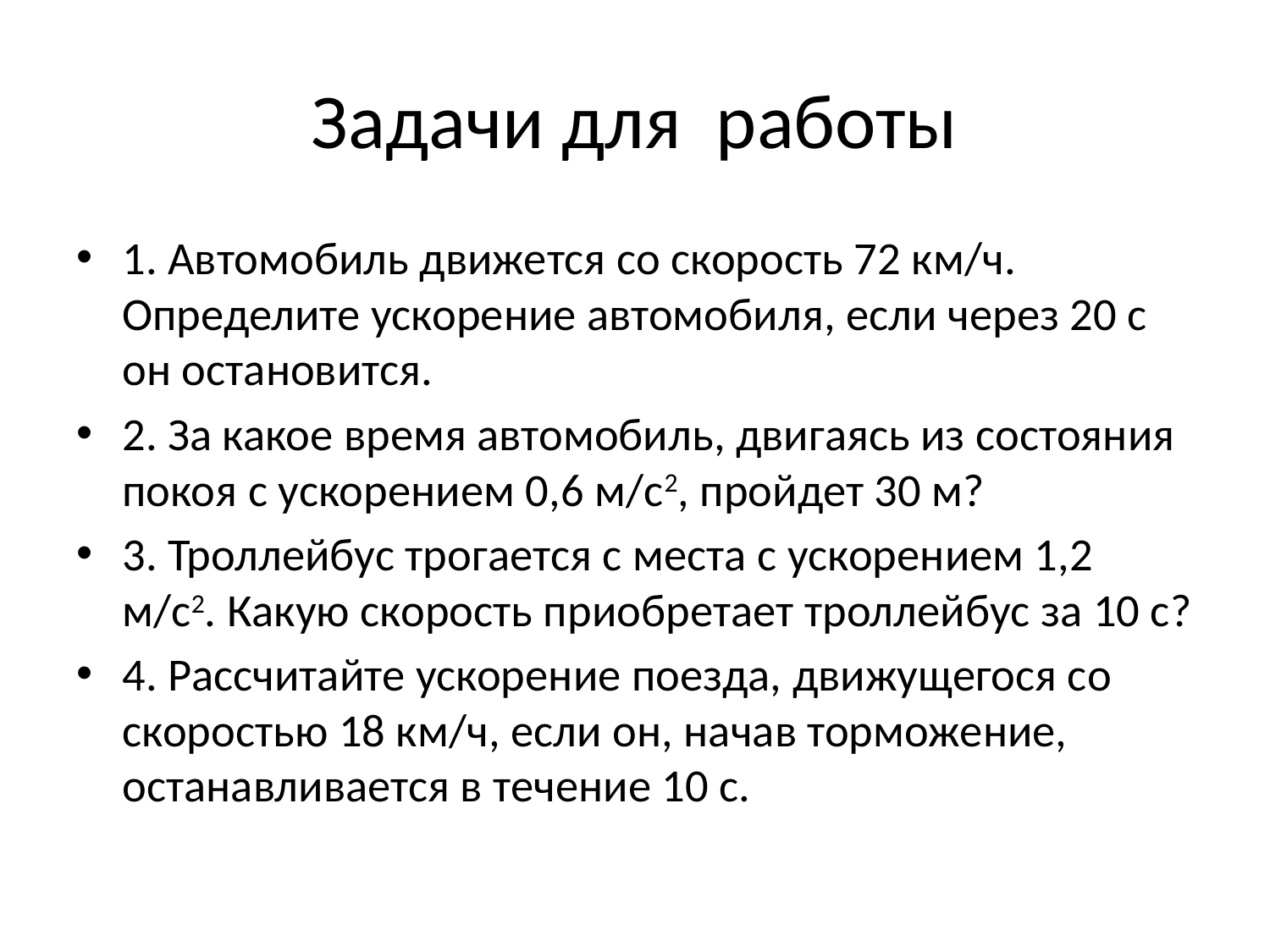

# Задачи для  работы
1. Автомобиль движется со скорость 72 км/ч. Определите ускорение автомобиля, если через 20 с он остановится.
2. За какое время автомобиль, двигаясь из состояния покоя с ускорением 0,6 м/с2, пройдет 30 м?
3. Троллейбус трогается с места с ускорением 1,2 м/с2. Какую скорость приобретает троллейбус за 10 с?
4. Рассчитайте ускорение поезда, движущегося со скоростью 18 км/ч, если он, начав торможение, останавливается в течение 10 с.